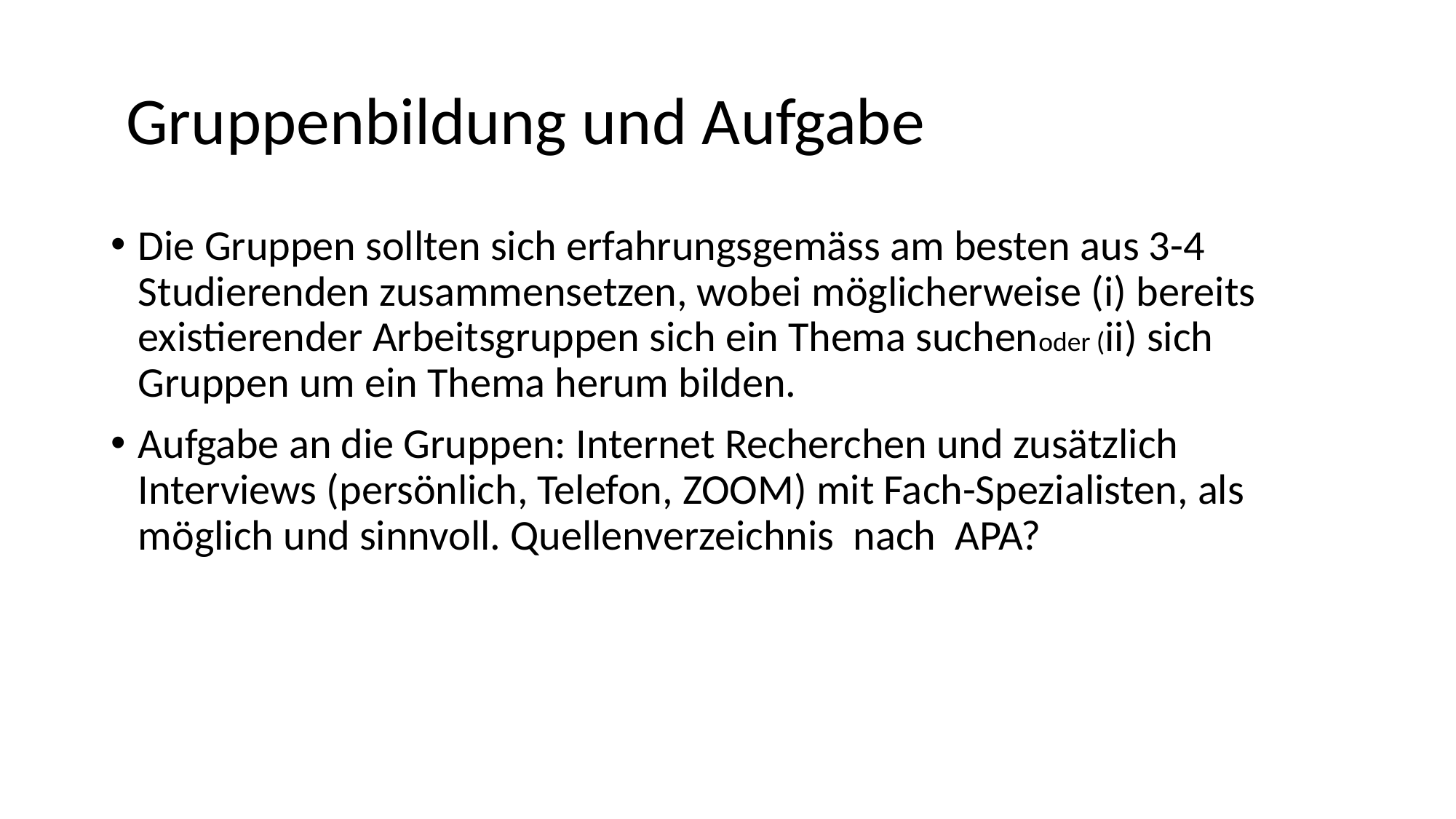

# Gruppenbildung und Aufgabe
Die Gruppen sollten sich erfahrungsgemäss am besten aus 3-4 Studierenden zusammensetzen, wobei möglicherweise (i) bereits existierender Arbeitsgruppen sich ein Thema suchenoder (ii) sich Gruppen um ein Thema herum bilden.
Aufgabe an die Gruppen: Internet Recherchen und zusätzlich Interviews (persönlich, Telefon, ZOOM) mit Fach-Spezialisten, als möglich und sinnvoll. Quellenverzeichnis  nach  APA?